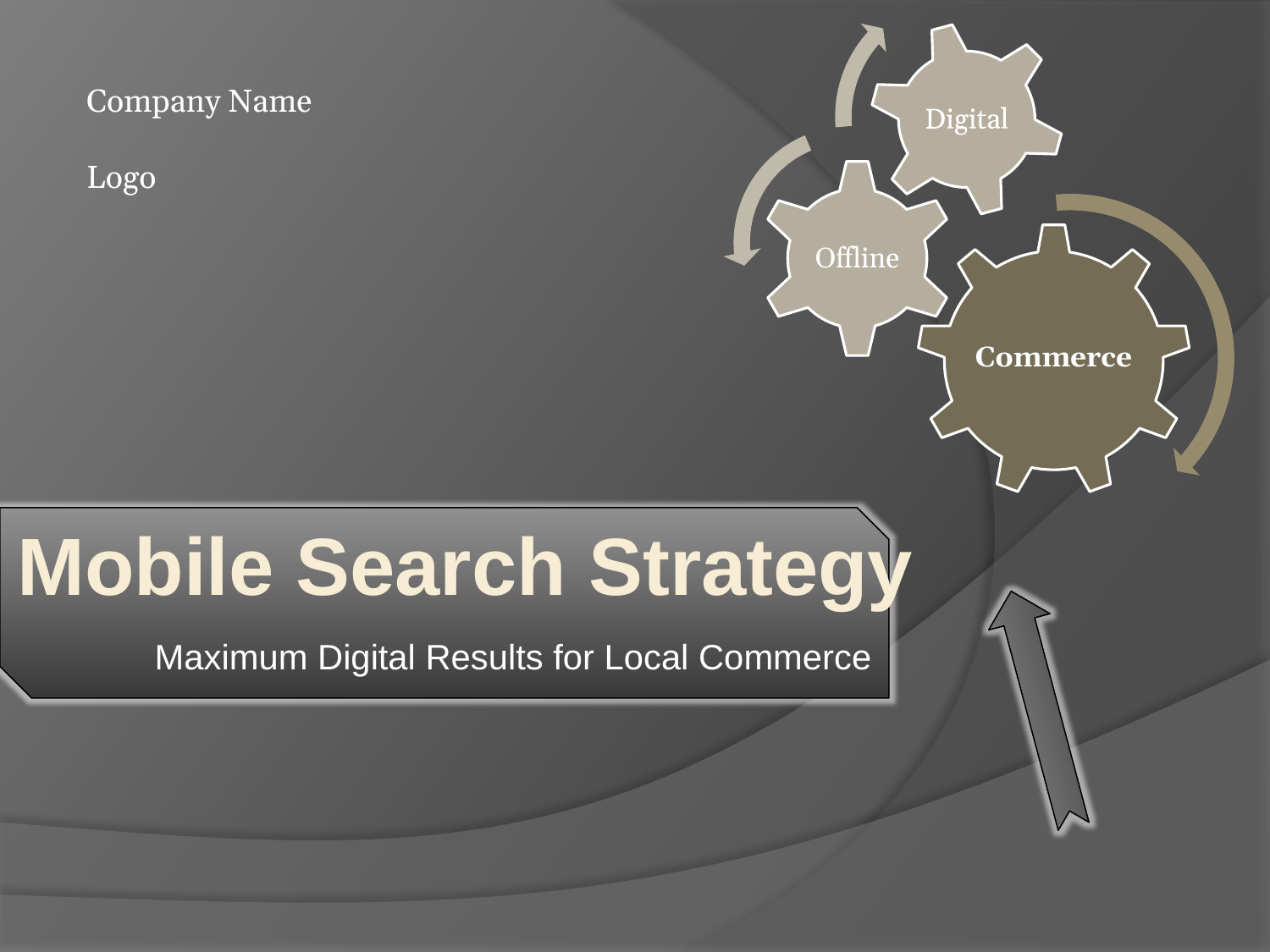

Commerce
Offline
Digital
Company Name
Logo

# Mobile Search Strategy
Maximum Digital Results for Local Commerce